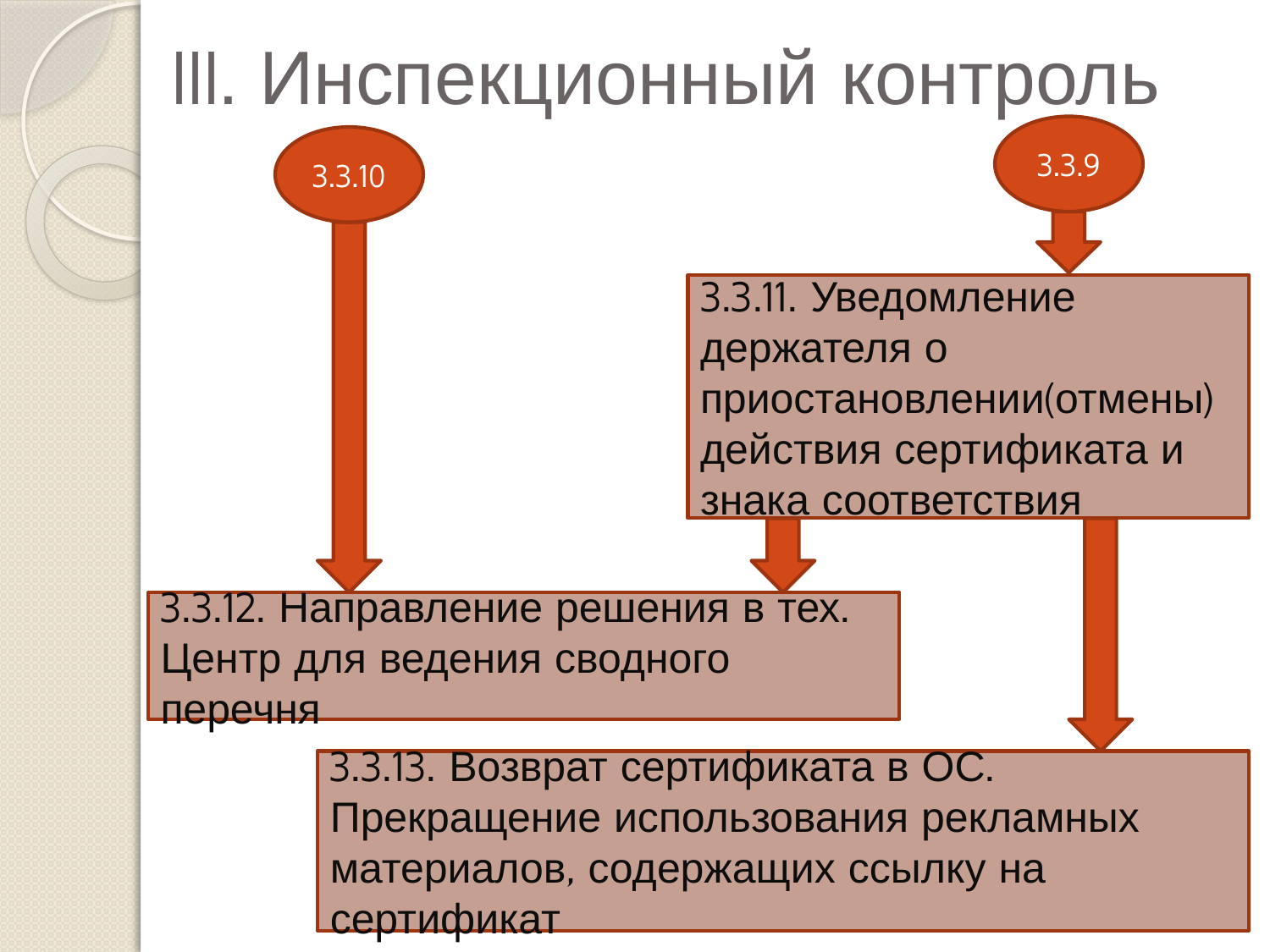

# III. Инспекционный контроль
3.3.9
3.3.10

3.3.11. Уведомление держателя о приостановлении(отмены) действия сертификата и знака соответствия

3.3.12. Направление решения в тех. Центр для ведения сводного перечня
3.3.13. Возврат сертификата в ОС. Прекращение использования рекламных материалов, содержащих ссылку на сертификат